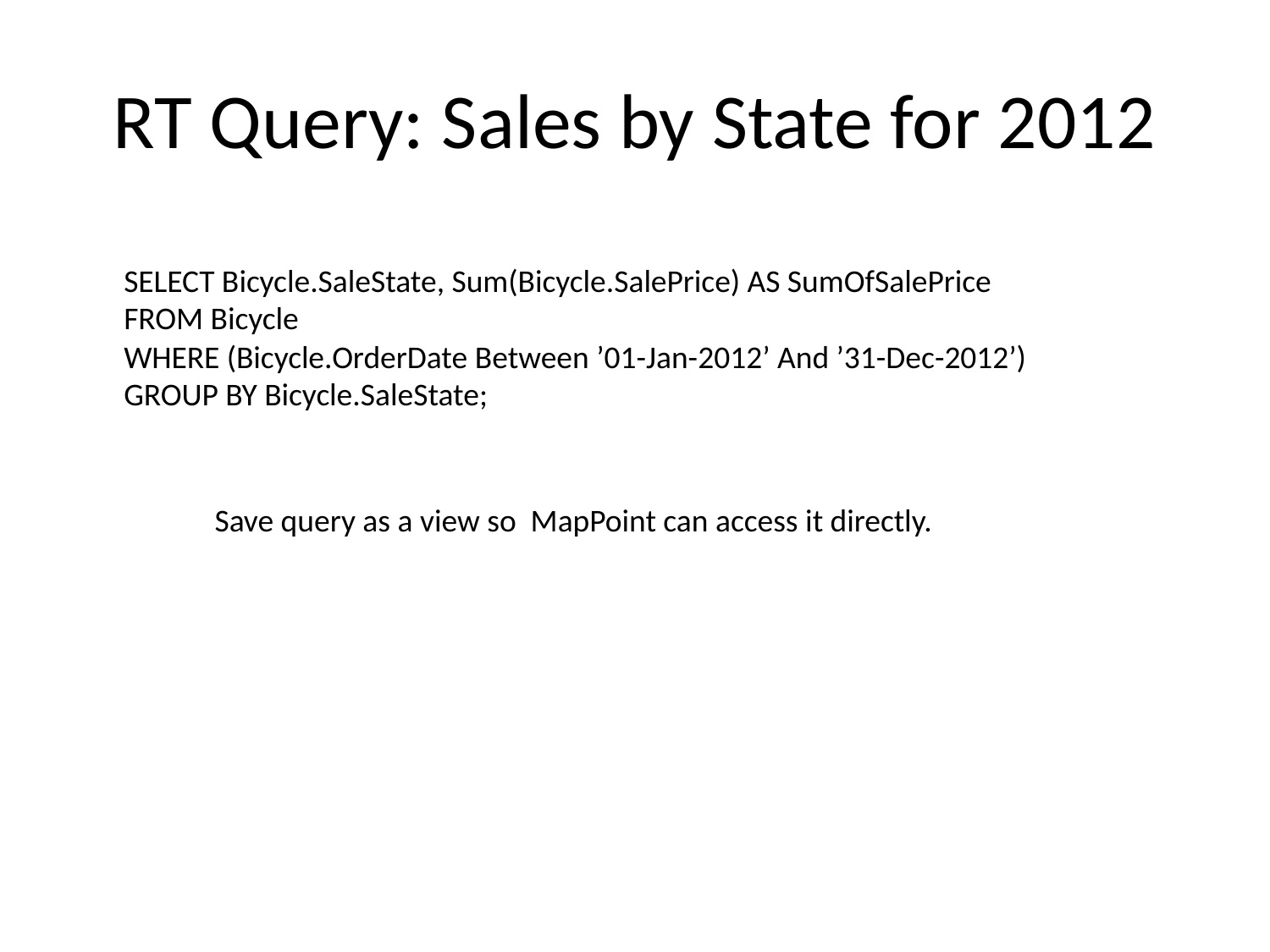

# RT Query: Sales by State for 2012
SELECT Bicycle.SaleState, Sum(Bicycle.SalePrice) AS SumOfSalePrice
FROM Bicycle
WHERE (Bicycle.OrderDate Between ’01-Jan-2012’ And ’31-Dec-2012’)
GROUP BY Bicycle.SaleState;
Save query as a view so  MapPoint can access it directly.